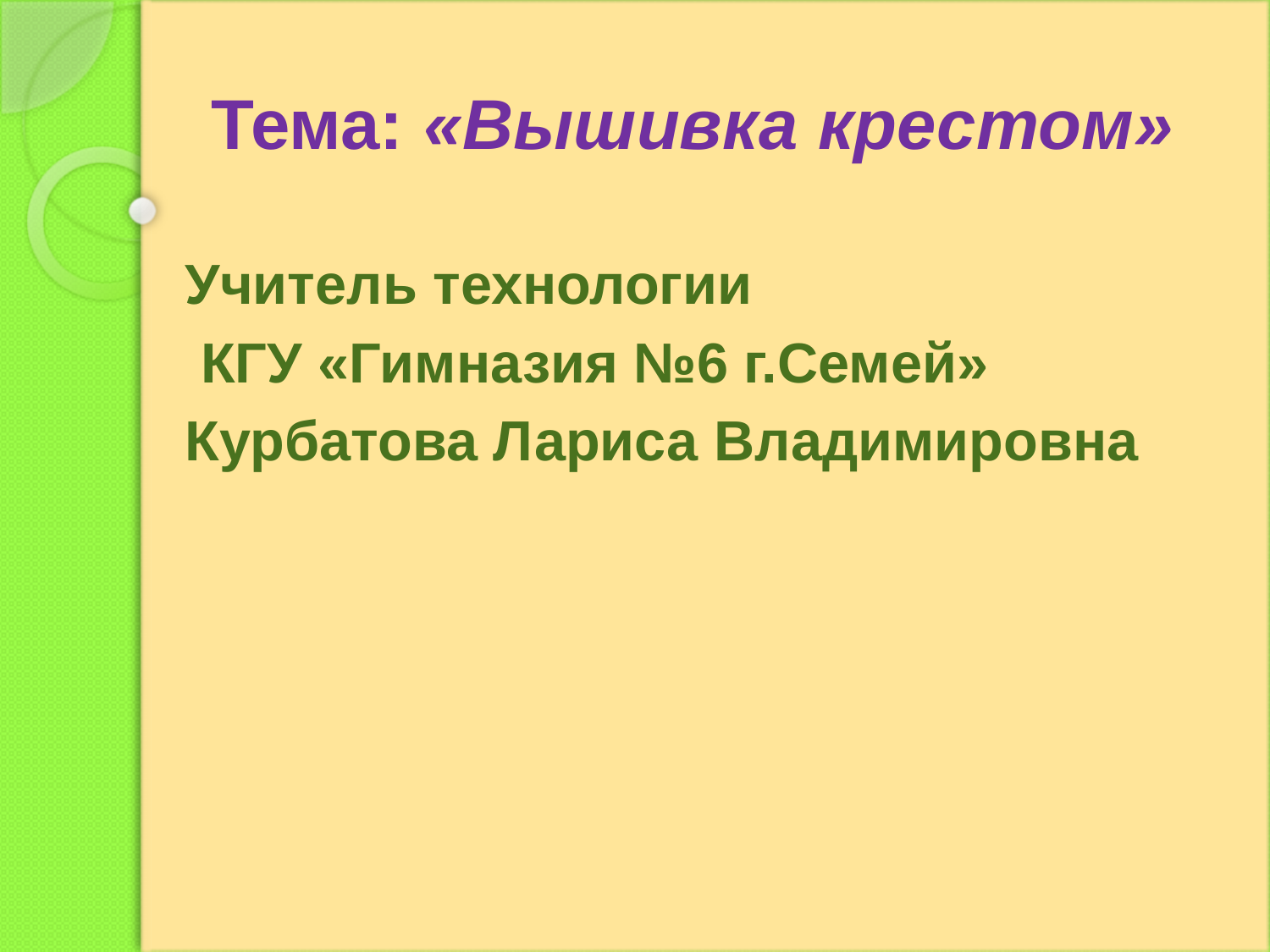

# Тема: «Вышивка крестом»
Учитель технологии
 КГУ «Гимназия №6 г.Семей»
Курбатова Лариса Владимировна